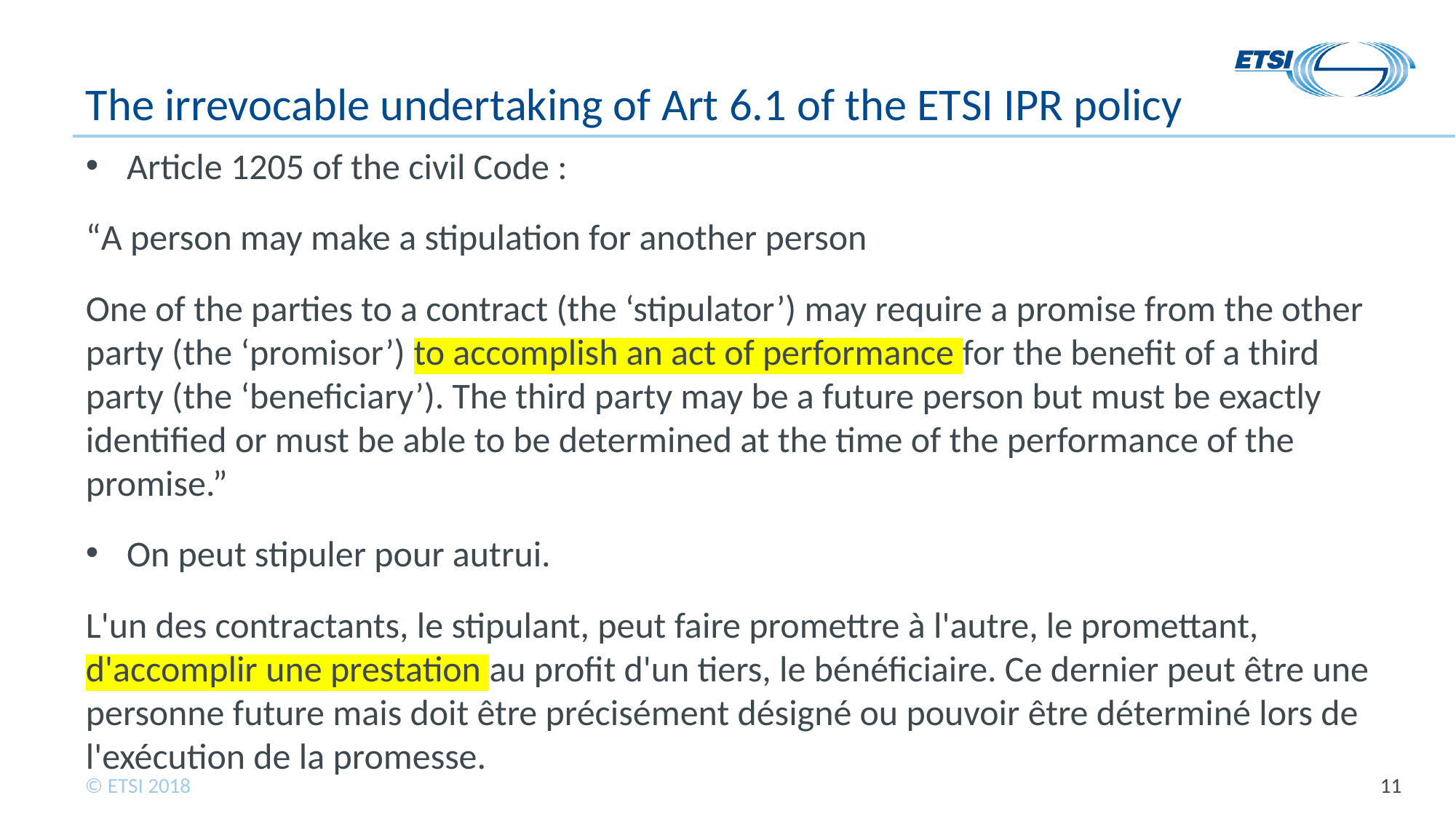

# The irrevocable undertaking of Art 6.1 of the ETSI IPR policy
Article 1205 of the civil Code :
“A person may make a stipulation for another person
One of the parties to a contract (the ‘stipulator’) may require a promise from the other party (the ‘promisor’) to accomplish an act of performance for the benefit of a third party (the ‘beneficiary’). The third party may be a future person but must be exactly identified or must be able to be determined at the time of the performance of the promise.”
On peut stipuler pour autrui.
L'un des contractants, le stipulant, peut faire promettre à l'autre, le promettant, d'accomplir une prestation au profit d'un tiers, le bénéficiaire. Ce dernier peut être une personne future mais doit être précisément désigné ou pouvoir être déterminé lors de l'exécution de la promesse.